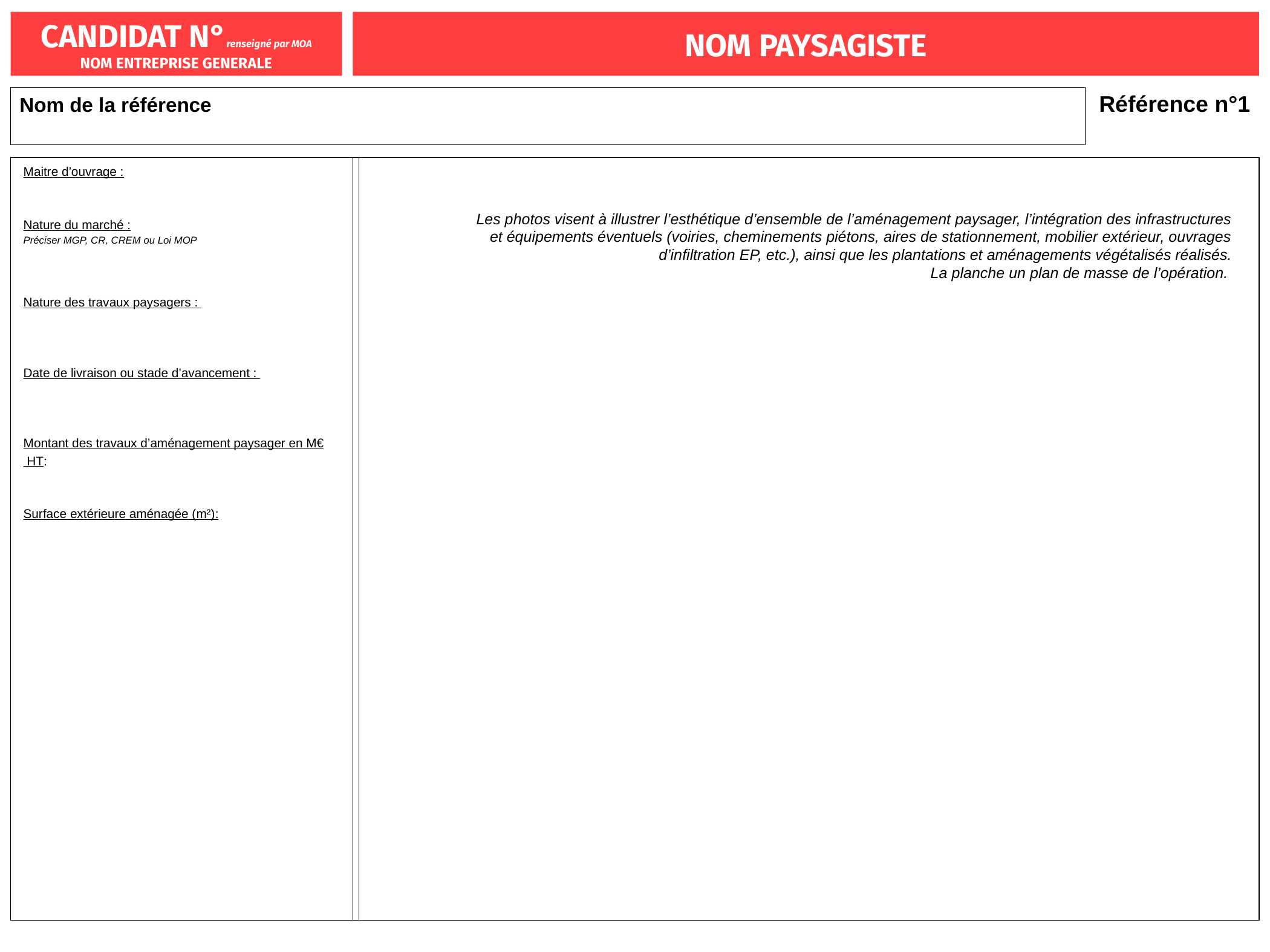

CANDIDAT N°renseigné par MOA
NOM ENTREPRISE GENERALE
NOM PAYSAGISTE

Référence n°1
Nom de la référence

Maitre d’ouvrage :

Nature du marché :
Préciser MGP, CR, CREM ou Loi MOP

Nature des travaux paysagers :

Date de livraison ou stade d’avancement :

Montant des travaux d’aménagement paysager en M€
 HT:

Surface extérieure aménagée (m²):

Les photos visent à illustrer l’esthétique d’ensemble de l’aménagement paysager, l’intégration des infrastructures et équipements éventuels (voiries, cheminements piétons, aires de stationnement, mobilier extérieur, ouvrages d’infiltration EP, etc.), ainsi que les plantations et aménagements végétalisés réalisés.
La planche un plan de masse de l’opération.